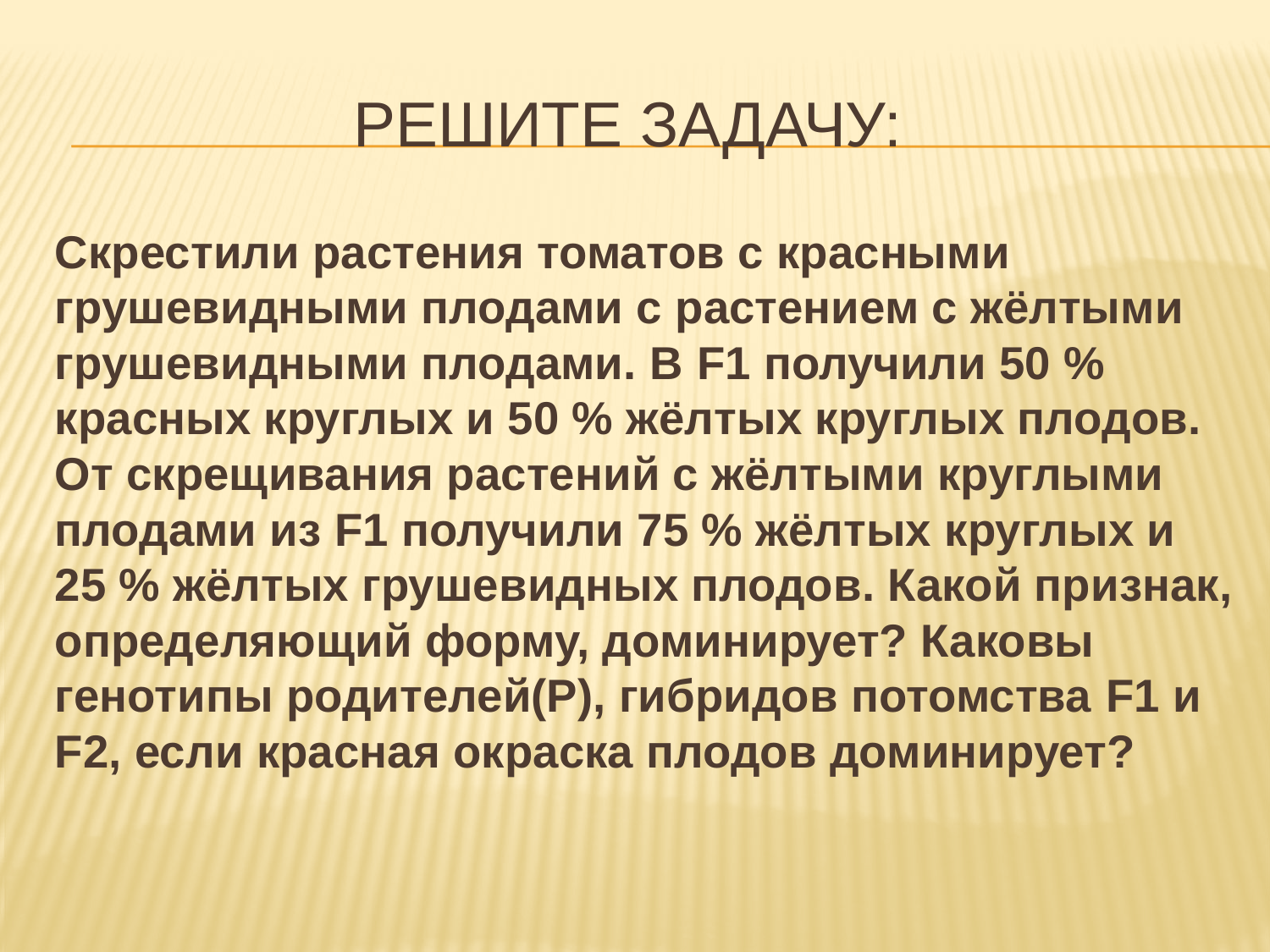

# Решите задачу:
Скрестили растения томатов с красными грушевидными плодами с растением с жёлтыми грушевидными плодами. В F1 получили 50 % красных круглых и 50 % жёлтых круглых плодов. От скрещивания растений с жёлтыми круглыми плодами из F1 получили 75 % жёлтых круглых и 25 % жёлтых грушевидных плодов. Какой признак, определяющий форму, доминирует? Каковы генотипы родителей(Р), гибридов потомства F1 и F2, если красная окраска плодов доминирует?